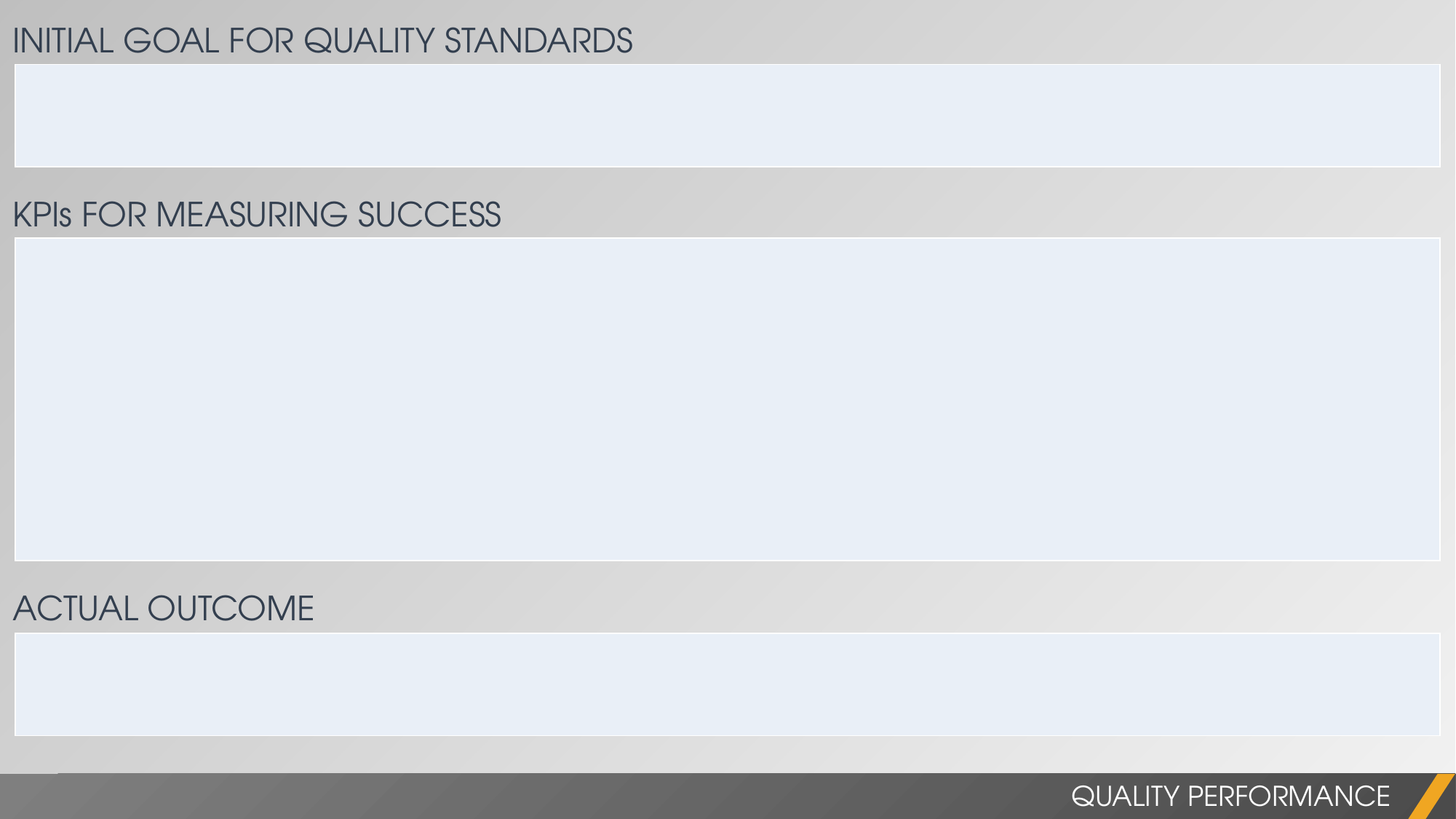

INITIAL GOAL FOR QUALITY STANDARDS
|  |
| --- |
KPIs FOR MEASURING SUCCESS
|  |
| --- |
ACTUAL OUTCOME
|  |
| --- |
QUALITY PERFORMANCE